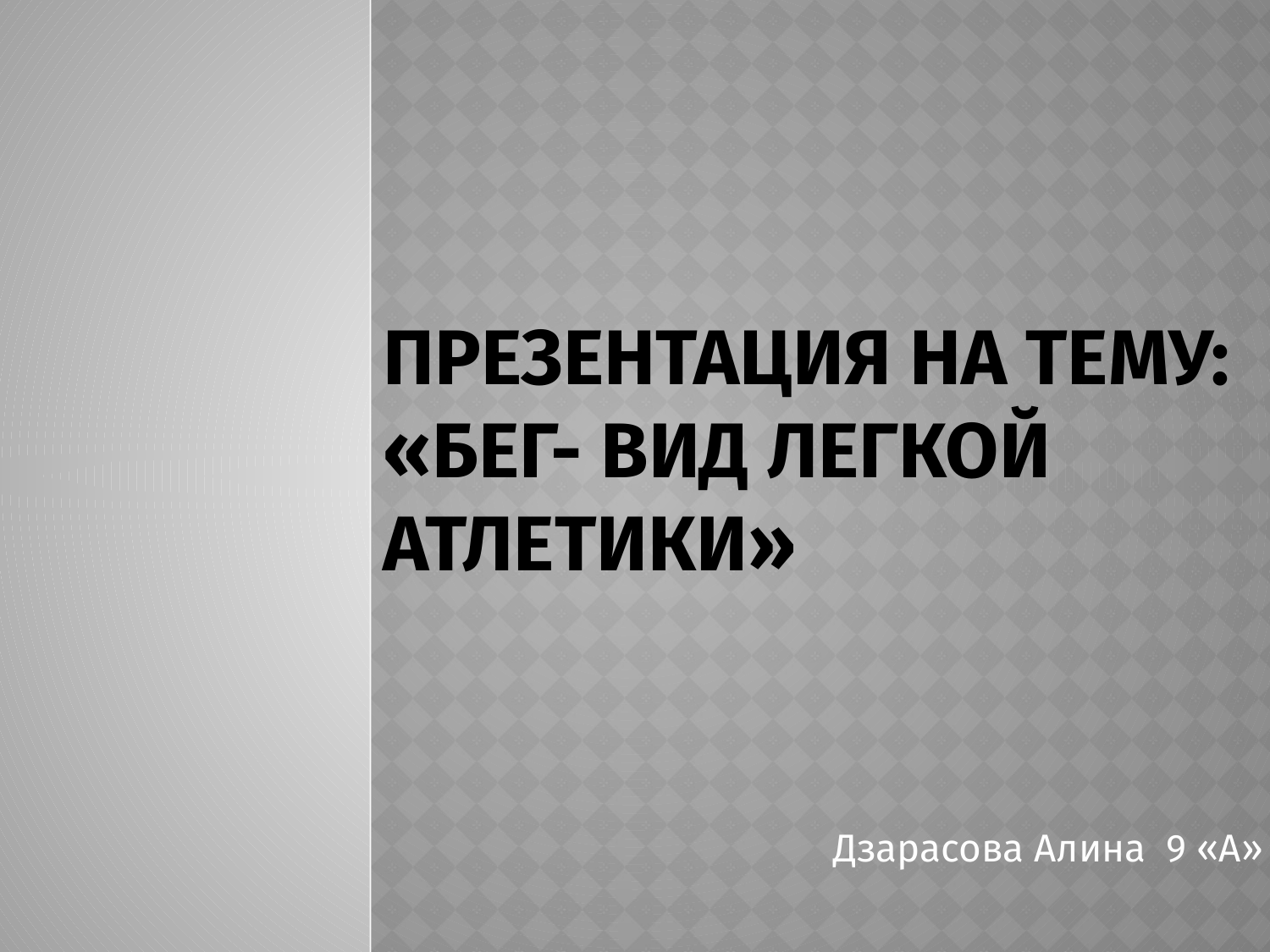

# Презентация на тему: «Бег- вид легкой атлетики»
Дзарасова Алина  9 «А»